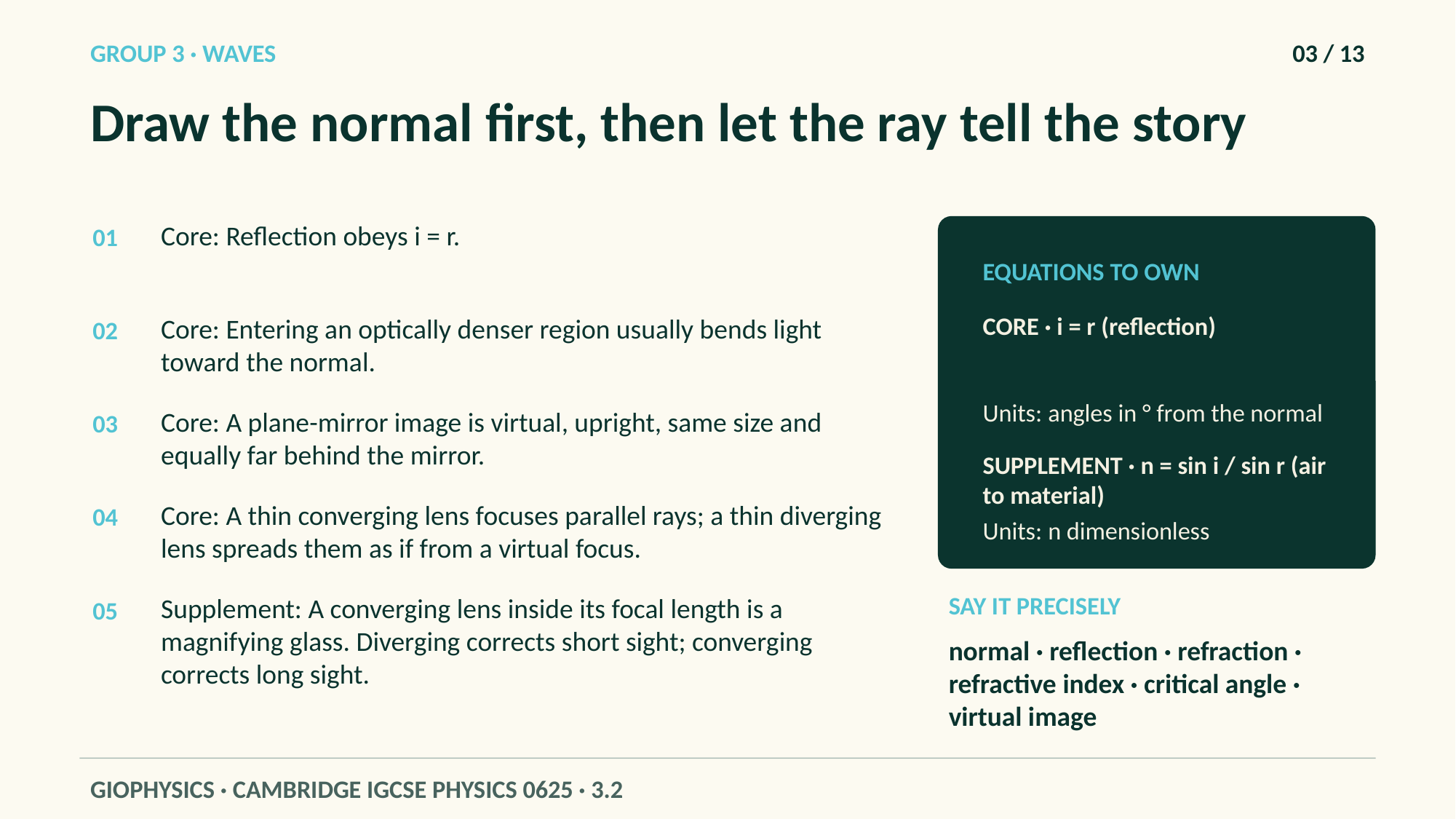

GROUP 3 · WAVES
03 / 13
Draw the normal first, then let the ray tell the story
Core: Reflection obeys i = r.
01

EQUATIONS TO OWN
CORE · i = r (reflection)
Core: Entering an optically denser region usually bends light toward the normal.
02
Units: angles in ° from the normal
Core: A plane-mirror image is virtual, upright, same size and equally far behind the mirror.
03
SUPPLEMENT · n = sin i / sin r (air to material)
Core: A thin converging lens focuses parallel rays; a thin diverging lens spreads them as if from a virtual focus.
04
Units: n dimensionless
SAY IT PRECISELY
Supplement: A converging lens inside its focal length is a magnifying glass. Diverging corrects short sight; converging corrects long sight.
05
normal · reflection · refraction · refractive index · critical angle · virtual image

GIOPHYSICS · CAMBRIDGE IGCSE PHYSICS 0625 · 3.2